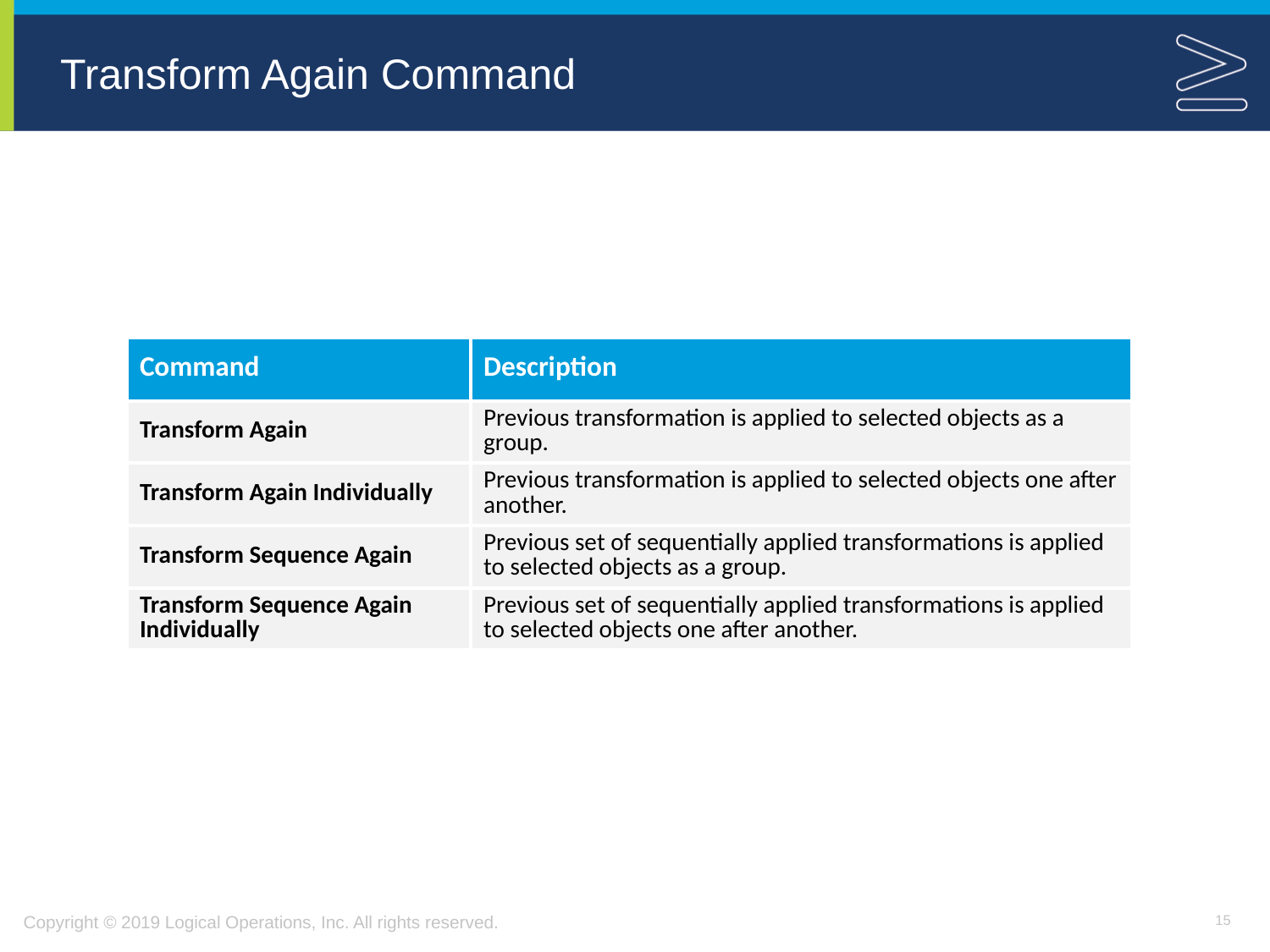

# Transform Again Command
| Command | Description |
| --- | --- |
| Transform Again | Previous transformation is applied to selected objects as a group. |
| Transform Again Individually | Previous transformation is applied to selected objects one after another. |
| Transform Sequence Again | Previous set of sequentially applied transformations is applied to selected objects as a group. |
| Transform Sequence Again Individually | Previous set of sequentially applied transformations is applied to selected objects one after another. |
15